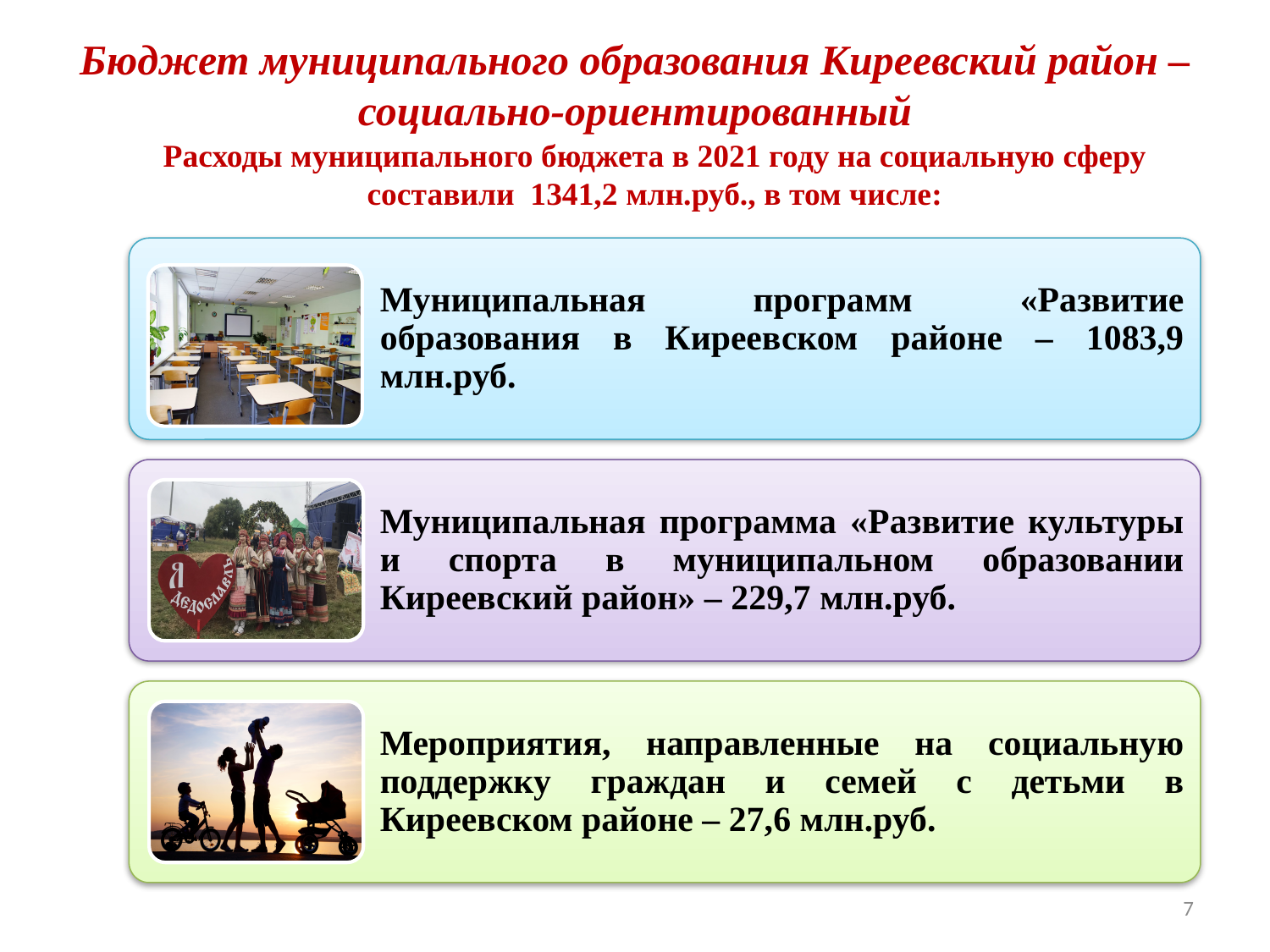

# Бюджет муниципального образования Киреевский район – социально-ориентированный
Расходы муниципального бюджета в 2021 году на социальную сферу составили  1341,2 млн.руб., в том числе:
Муниципальная программ «Развитие образования в Киреевском районе – 1083,9 млн.руб.
Муниципальная программа «Развитие культуры и спорта в муниципальном образовании Киреевский район» – 229,7 млн.руб.
Мероприятия, направленные на социальную поддержку граждан и семей с детьми в Киреевском районе – 27,6 млн.руб.
7